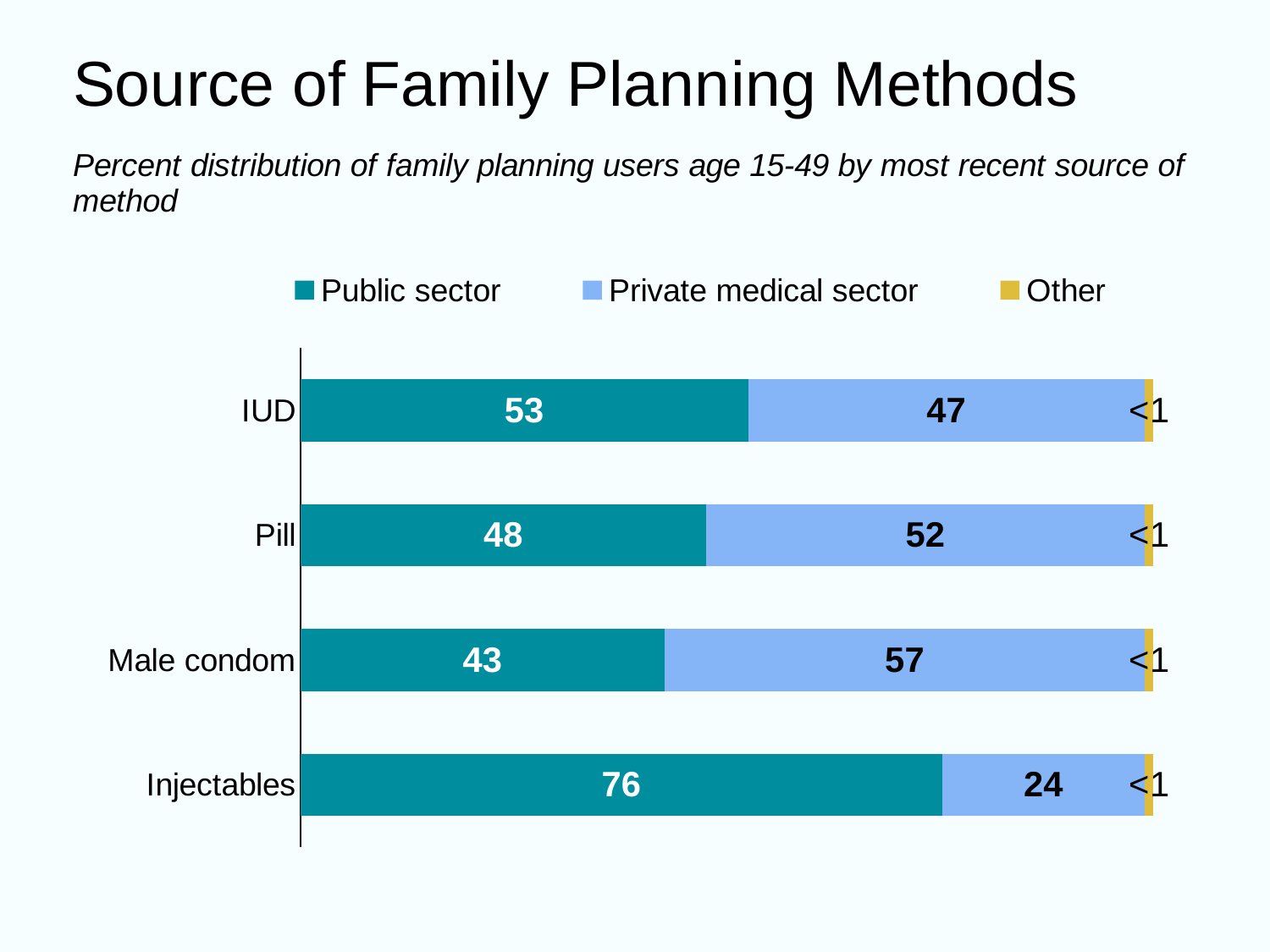

### Chart

| Category | Public sector | Private medical sector | Other |
|---|---|---|---|
| Injectables | 76.0 | 24.0 | 1.0 |
| Male condom | 43.0 | 56.7 | 1.0 |
| Pill | 48.0 | 52.0 | 1.0 |
| IUD | 53.0 | 47.0 | 1.0 |